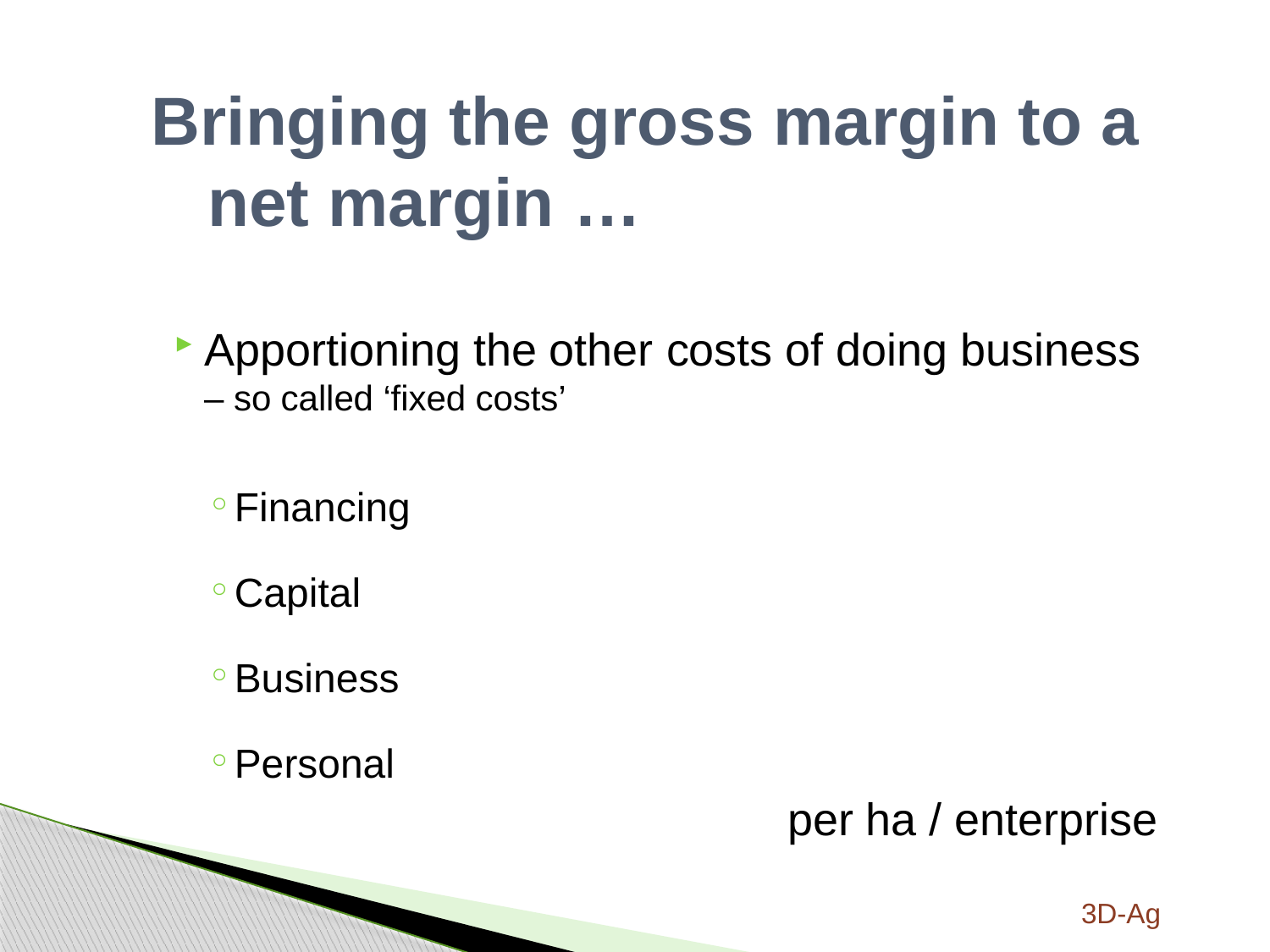

# Bringing the gross margin to a net margin …

Apportioning the other costs of doing business – so called ‘fixed costs’

Financing

Capital

Business

Personal
per ha / enterprise
3D-Ag